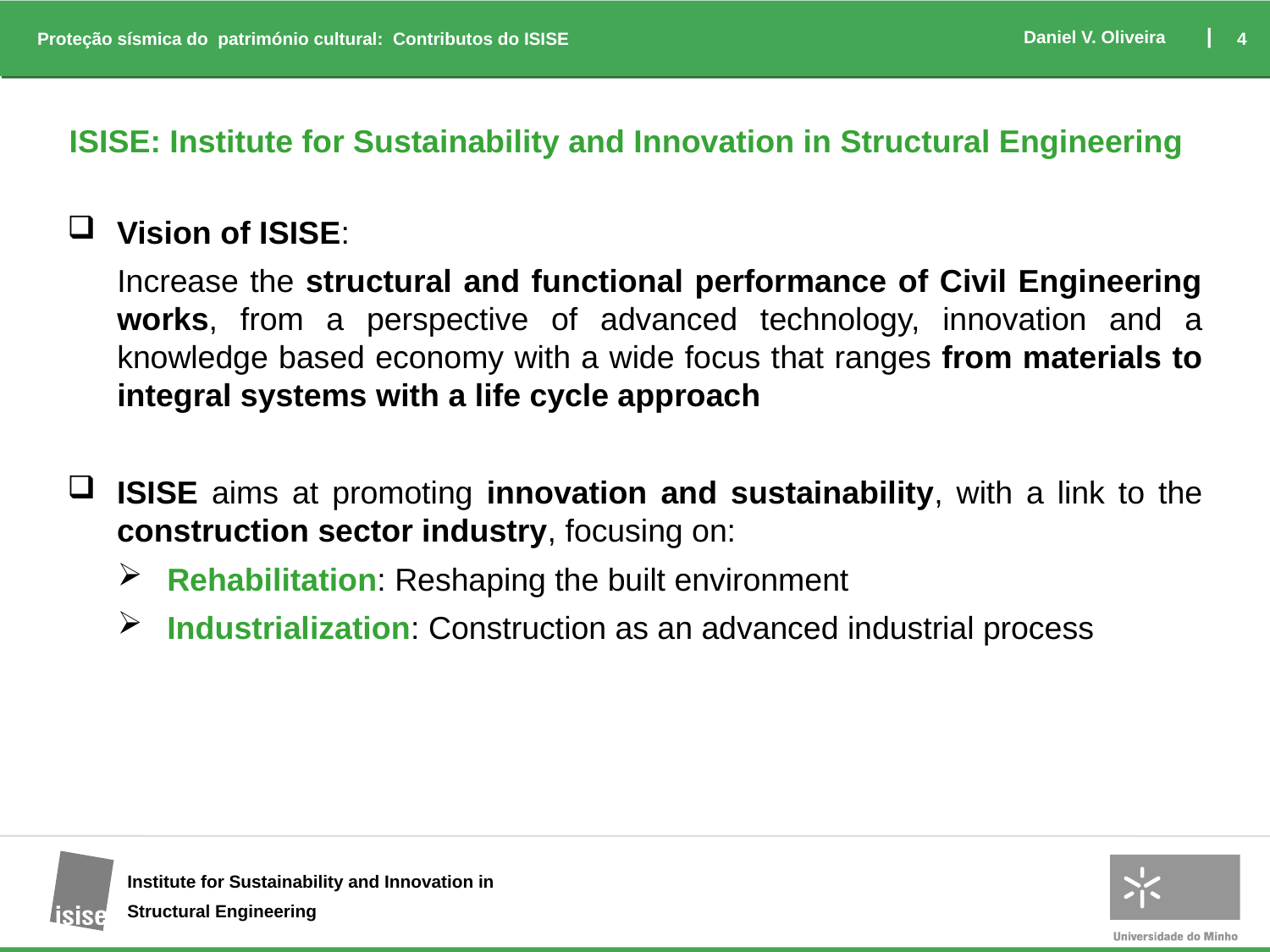

ISISE: Institute for Sustainability and Innovation in Structural Engineering
Vision of ISISE:
Increase the structural and functional performance of Civil Engineering works, from a perspective of advanced technology, innovation and a knowledge based economy with a wide focus that ranges from materials to integral systems with a life cycle approach

ISISE aims at promoting innovation and sustainability, with a link to the construction sector industry, focusing on:
Rehabilitation: Reshaping the built environment
Industrialization: Construction as an advanced industrial process